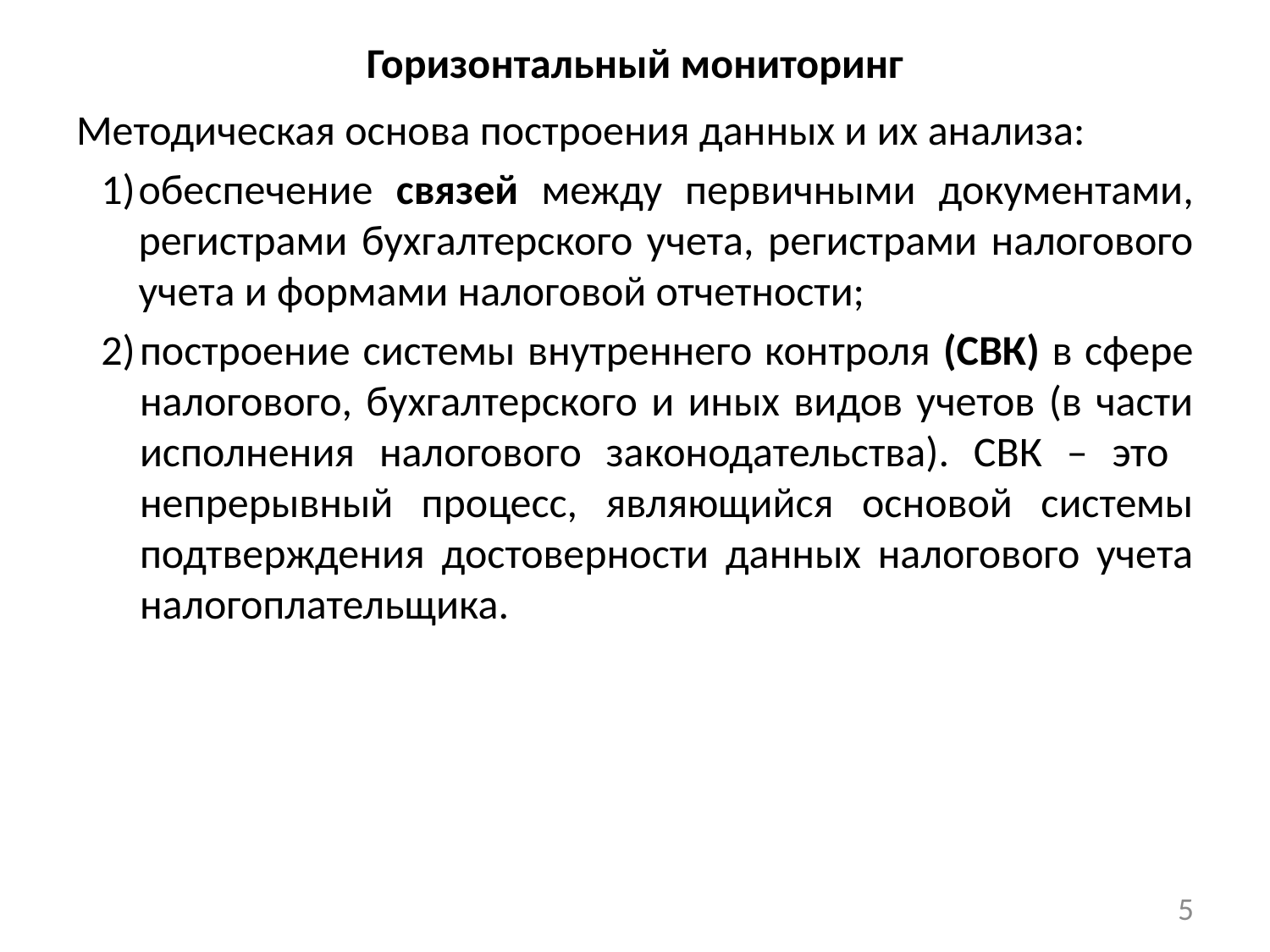

# Горизонтальный мониторинг
Методическая основа построения данных и их анализа:
обеспечение связей между первичными документами, регистрами бухгалтерского учета, регистрами налогового учета и формами налоговой отчетности;
построение системы внутреннего контроля (СВК) в сфере налогового, бухгалтерского и иных видов учетов (в части исполнения налогового законодательства). СВК – это  непрерывный процесс, являющийся основой системы подтверждения достоверности данных налогового учета налогоплательщика.
5